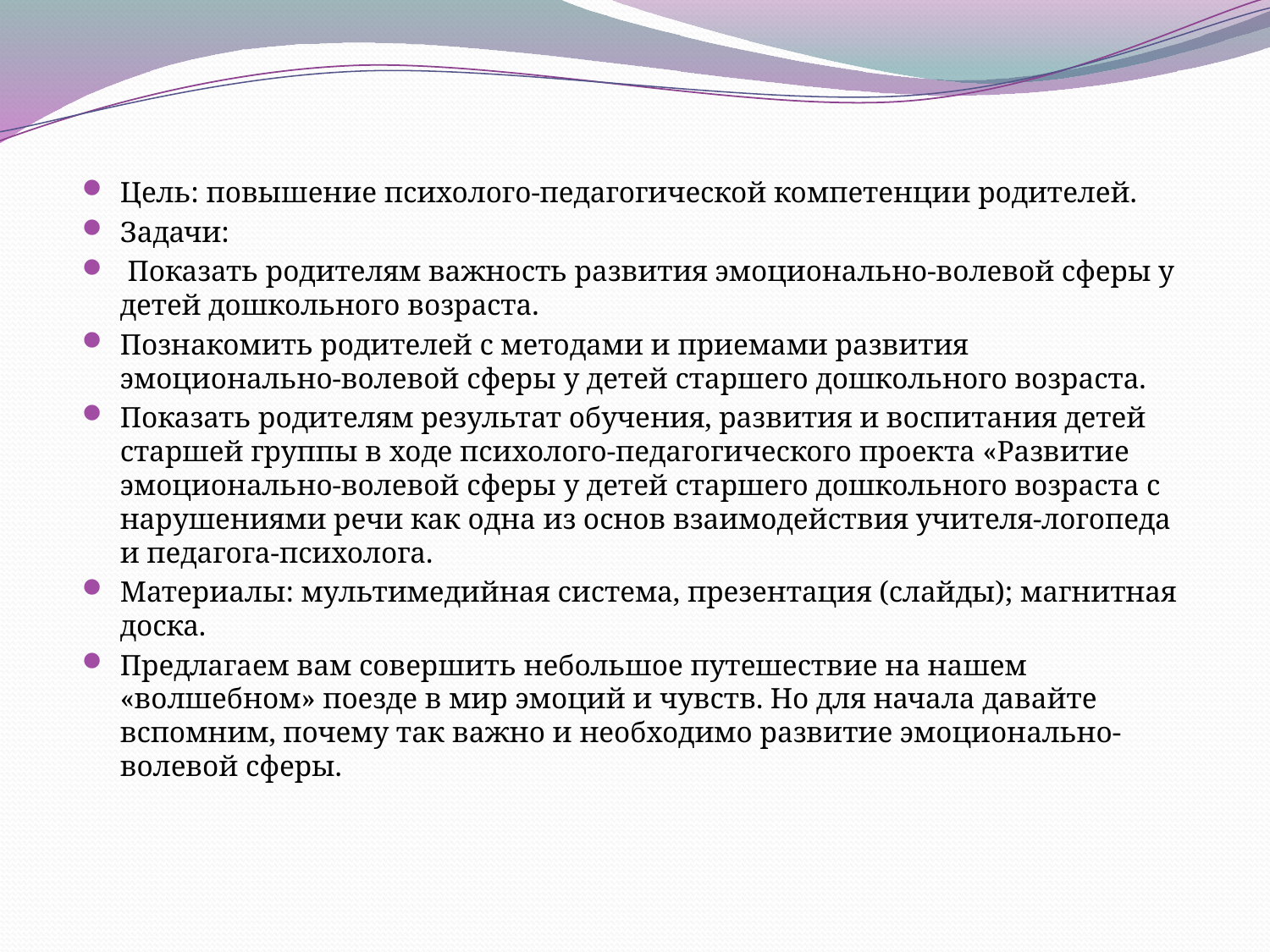

#
Цель: повышение психолого-педагогической компетенции родителей.
Задачи:
 Показать родителям важность развития эмоционально-волевой сферы у детей дошкольного возраста.
Познакомить родителей с методами и приемами развития эмоционально-волевой сферы у детей старшего дошкольного возраста.
Показать родителям результат обучения, развития и воспитания детей старшей группы в ходе психолого-педагогического проекта «Развитие эмоционально-волевой сферы у детей старшего дошкольного возраста с нарушениями речи как одна из основ взаимодействия учителя-логопеда и педагога-психолога.
Материалы: мультимедийная система, презентация (слайды); магнитная доска.
Предлагаем вам совершить небольшое путешествие на нашем «волшебном» поезде в мир эмоций и чувств. Но для начала давайте вспомним, почему так важно и необходимо развитие эмоционально-волевой сферы.